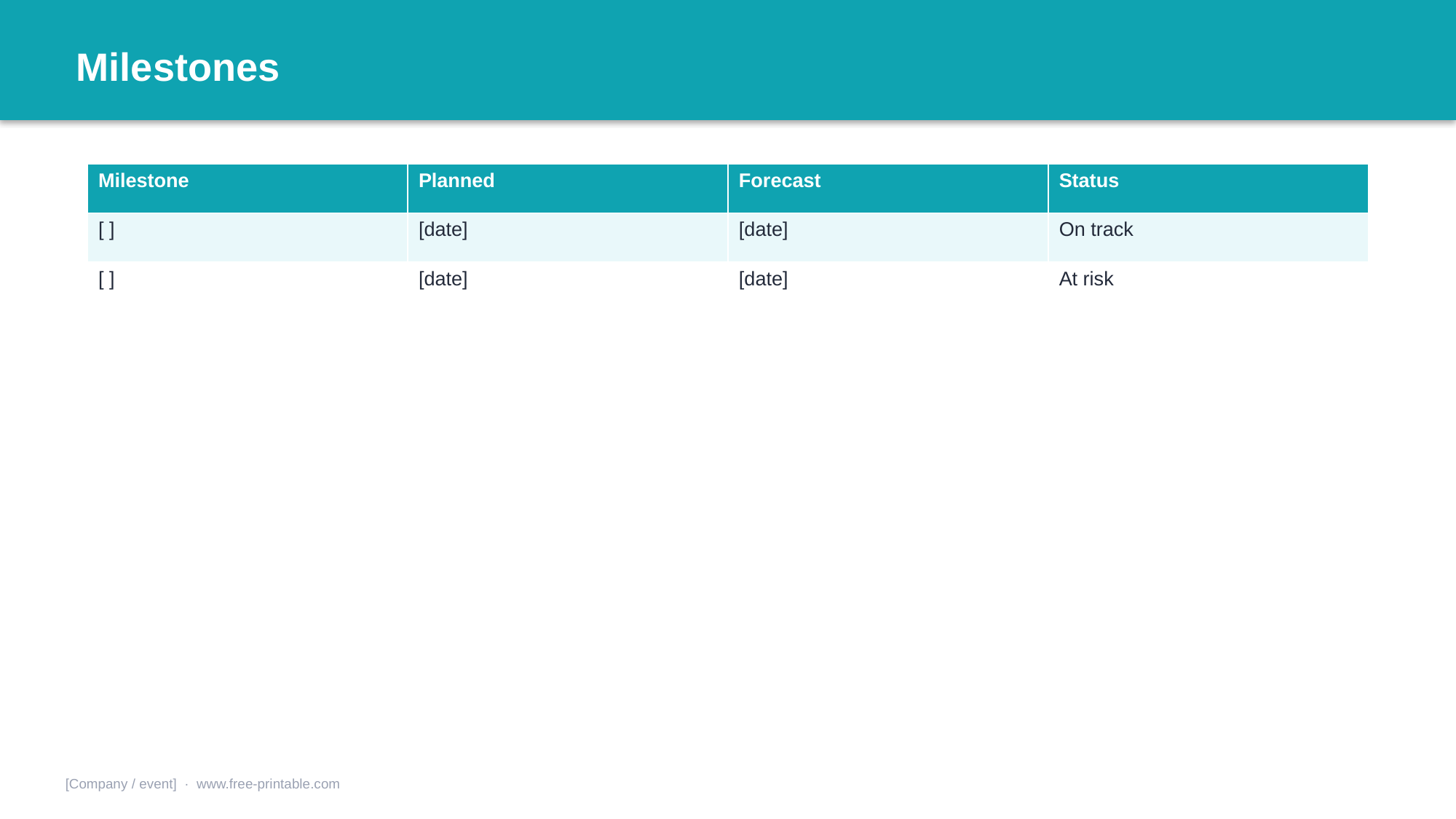

Milestones
| Milestone | Planned | Forecast | Status |
| --- | --- | --- | --- |
| [ ] | [date] | [date] | On track |
| [ ] | [date] | [date] | At risk |
[Company / event]  ·  www.free-printable.com